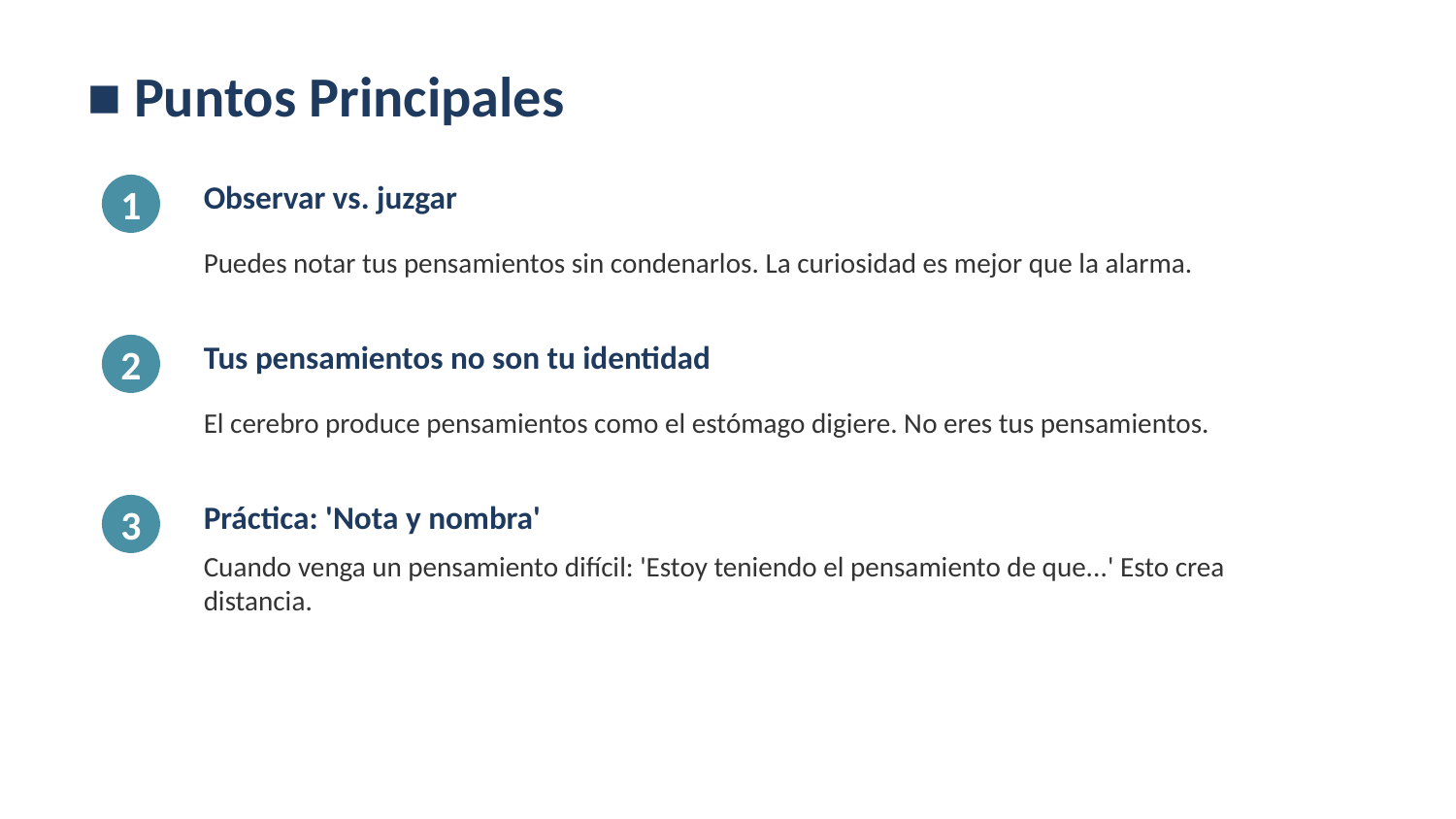

■ Puntos Principales

1
Observar vs. juzgar
Puedes notar tus pensamientos sin condenarlos. La curiosidad es mejor que la alarma.

2
Tus pensamientos no son tu identidad
El cerebro produce pensamientos como el estómago digiere. No eres tus pensamientos.

3
Práctica: 'Nota y nombra'
Cuando venga un pensamiento difícil: 'Estoy teniendo el pensamiento de que...' Esto crea distancia.